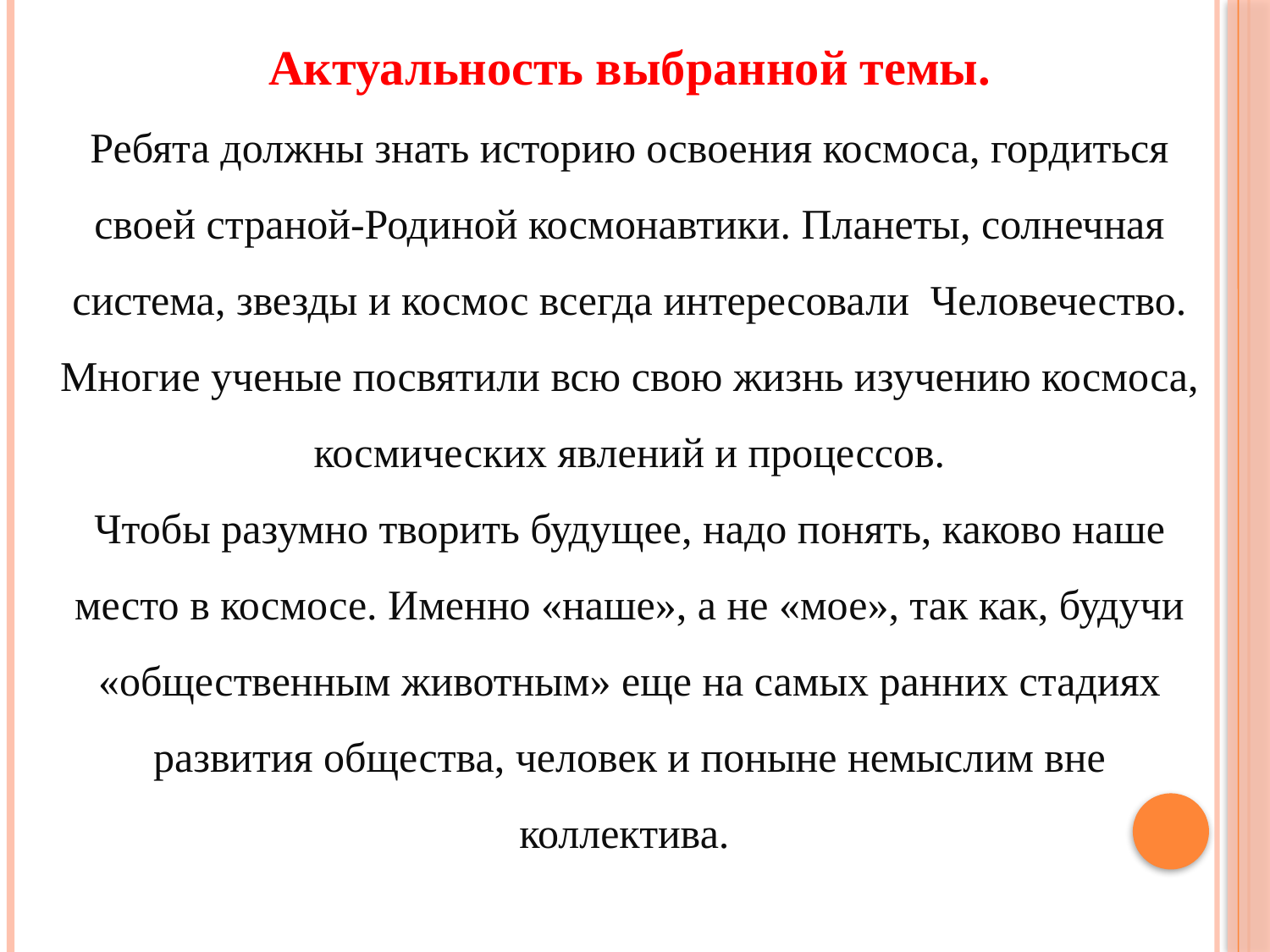

Актуальность выбранной темы.
Ребята должны знать историю освоения космоса, гордиться своей страной-Родиной космонавтики. Планеты, солнечная система, звезды и космос всегда интересовали  Человечество. Многие ученые посвятили всю свою жизнь изучению космоса, космических явлений и процессов.
Чтобы разумно творить будущее, надо понять, каково наше место в космосе. Именно «наше», а не «мое», так как, будучи «общественным животным» еще на самых ранних стадиях развития общества, человек и поныне немыслим вне коллектива.
#